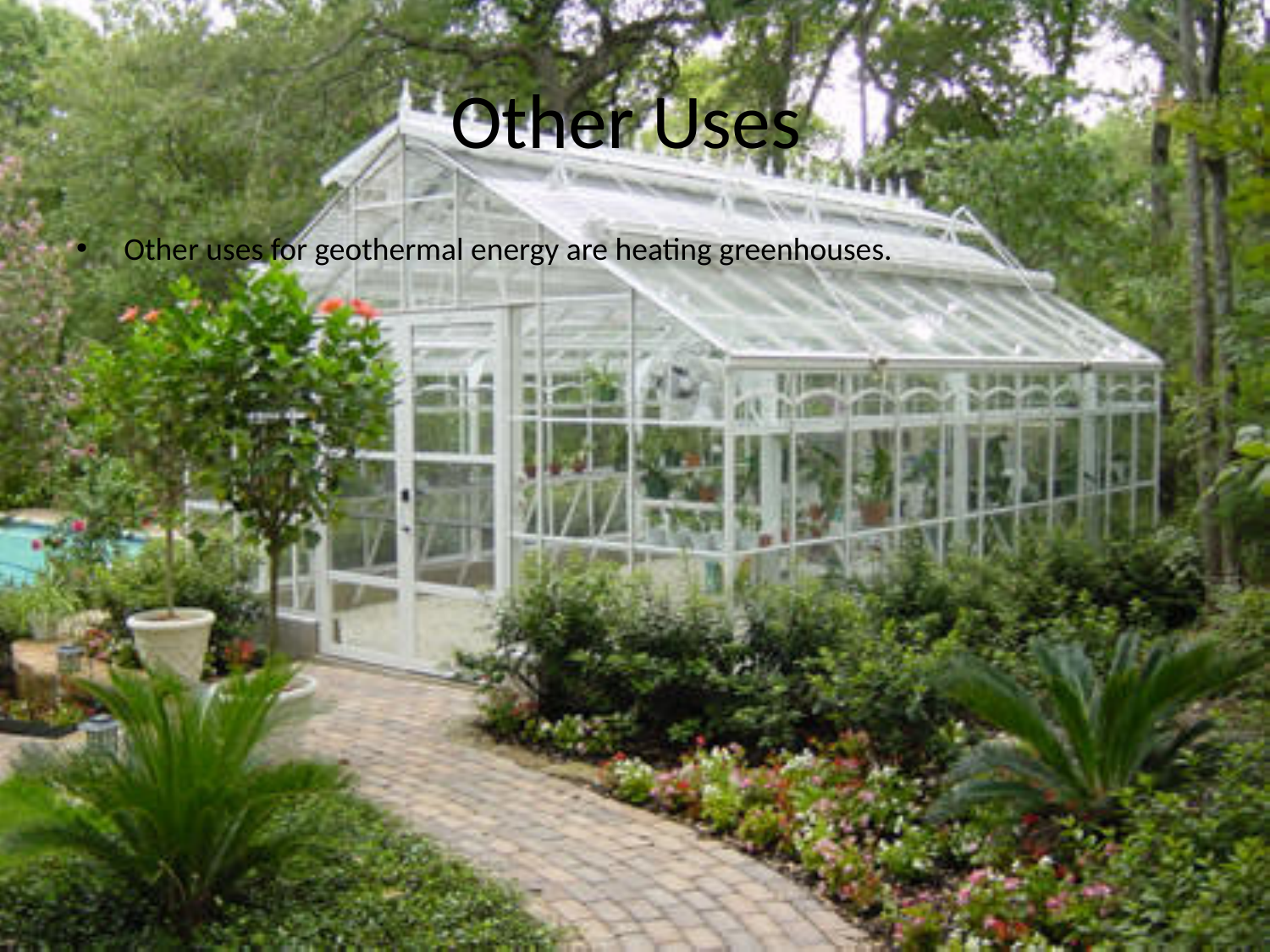

# Other Uses
Other uses for geothermal energy are heating greenhouses.